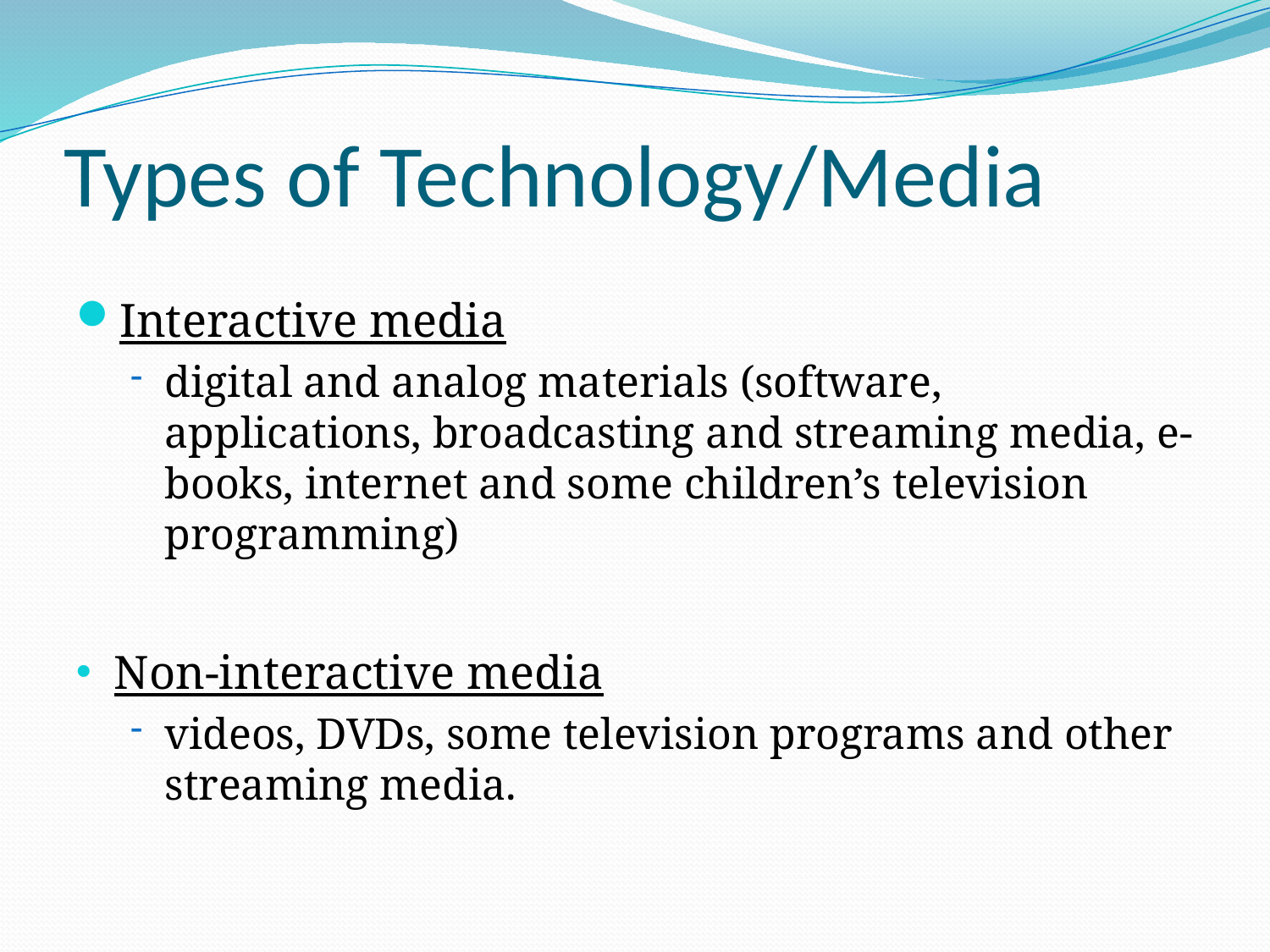

# Types of Technology/Media
Interactive media
digital and analog materials (software, applications, broadcasting and streaming media, e-books, internet and some children’s television programming)

Non-interactive media
videos, DVDs, some television programs and other streaming media.